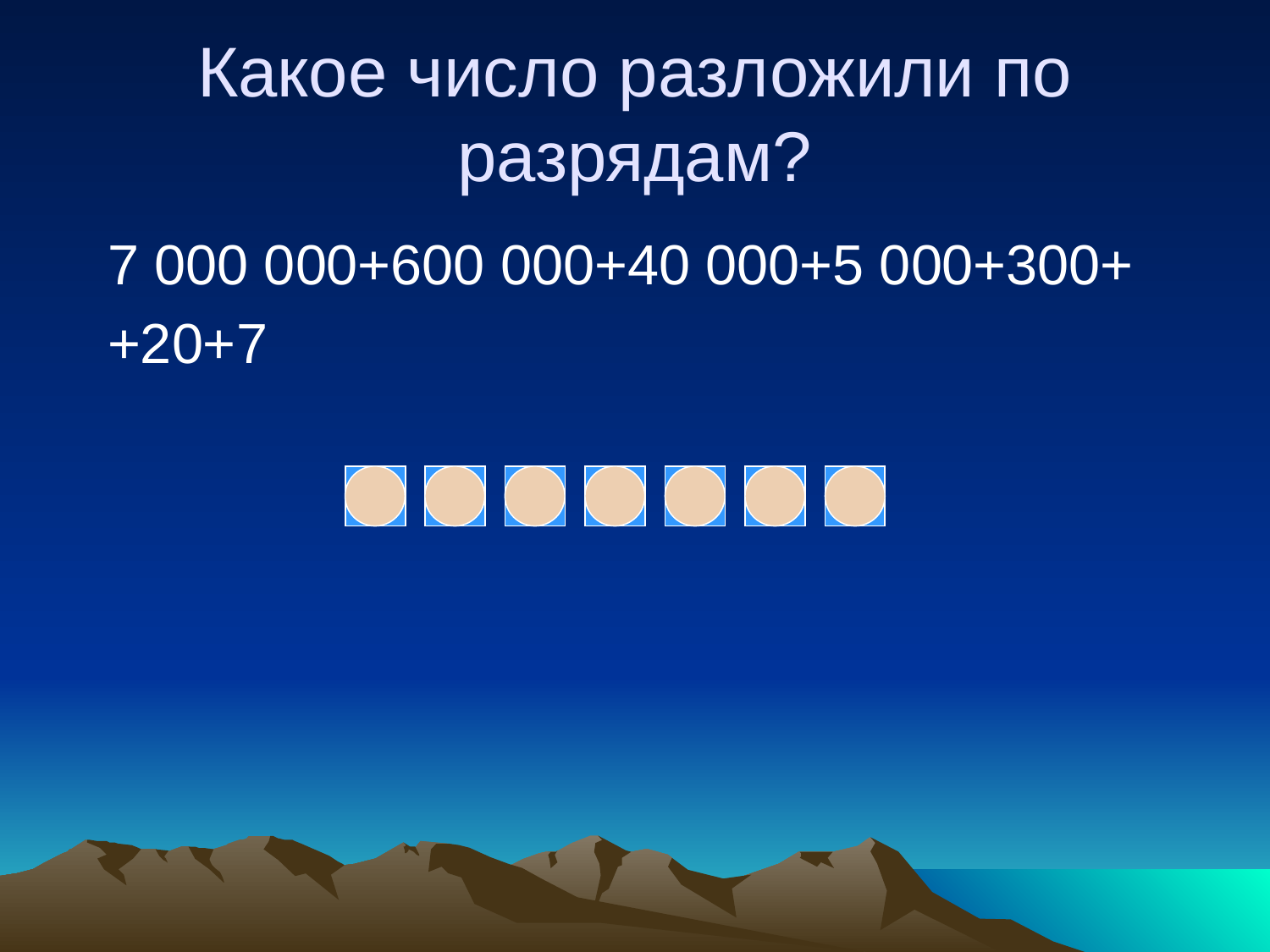

# Какое число разложили по разрядам?
  7 000 000+600 000+40 000+5 000+300+
  +20+7

7

6

4

5

3
2

7